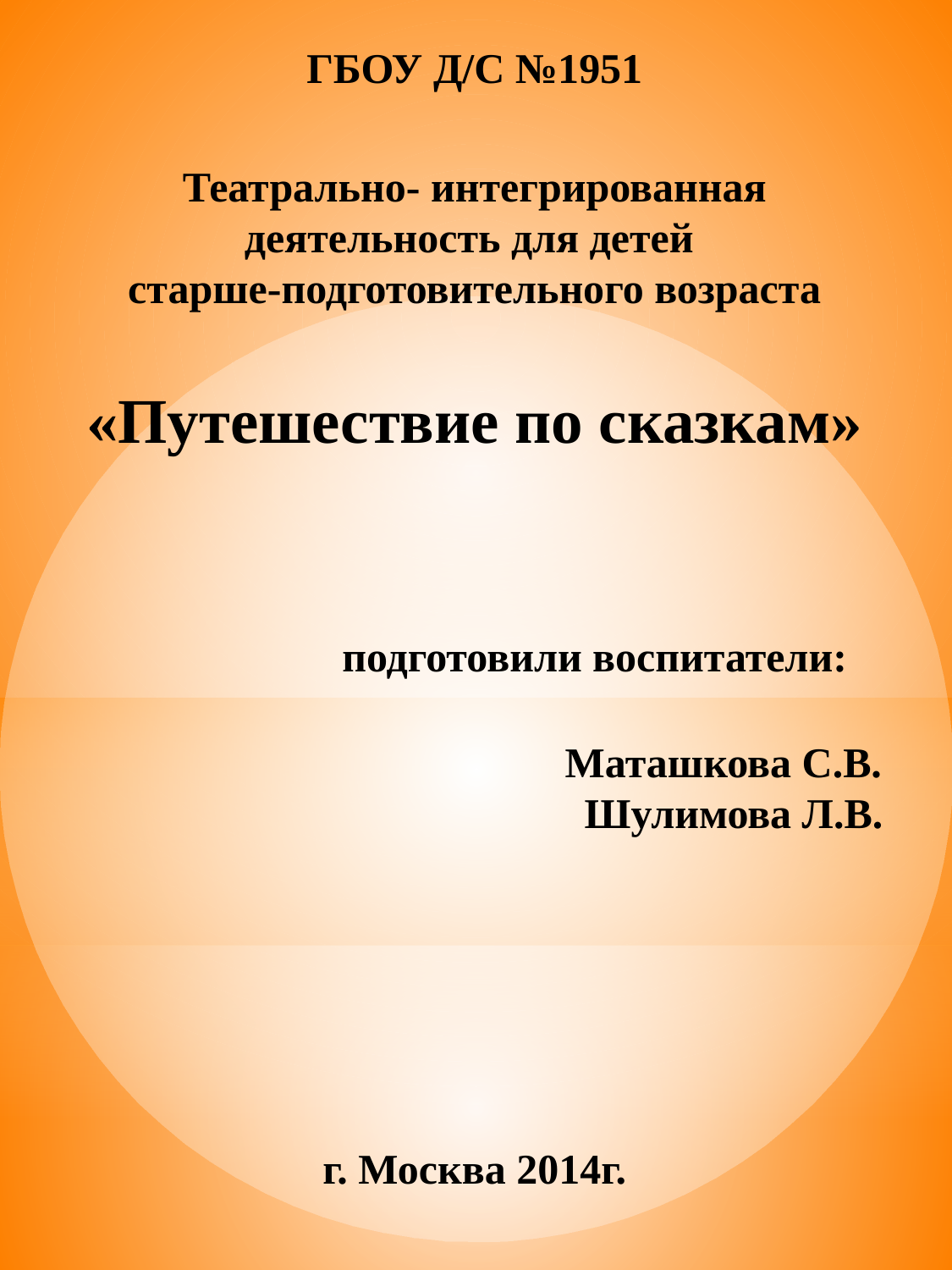

ГБОУ Д/С №1951
Театрально- интегрированная деятельность для детей
старше-подготовительного возраста
«Путешествие по сказкам»
                подготовили воспитатели:
                                               Маташкова С.В.
                                                 Шулимова Л.В.
г. Москва 2014г.